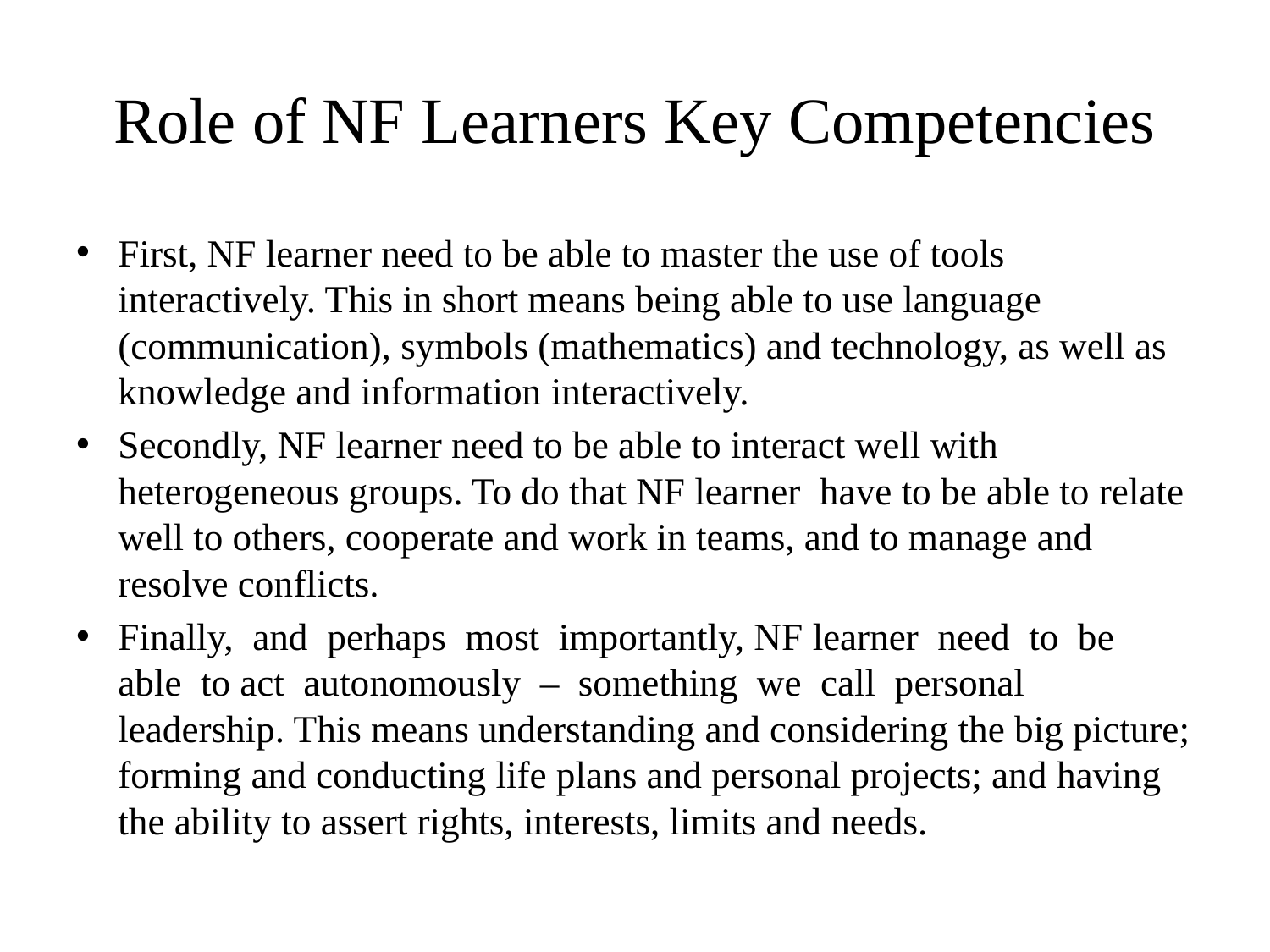

# Role of NF Learners Key Competencies
First, NF learner need to be able to master the use of tools interactively. This in short means being able to use language (communication), symbols (mathematics) and technology, as well as knowledge and information interactively.
Secondly, NF learner need to be able to interact well with heterogeneous groups. To do that NF learner  have to be able to relate well to others, cooperate and work in teams, and to manage and resolve conflicts.
Finally,  and  perhaps  most  importantly, NF learner  need  to  be  able  to act  autonomously  –  something  we  call  personal  leadership. This means understanding and considering the big picture; forming and conducting life plans and personal projects; and having the ability to assert rights, interests, limits and needs.